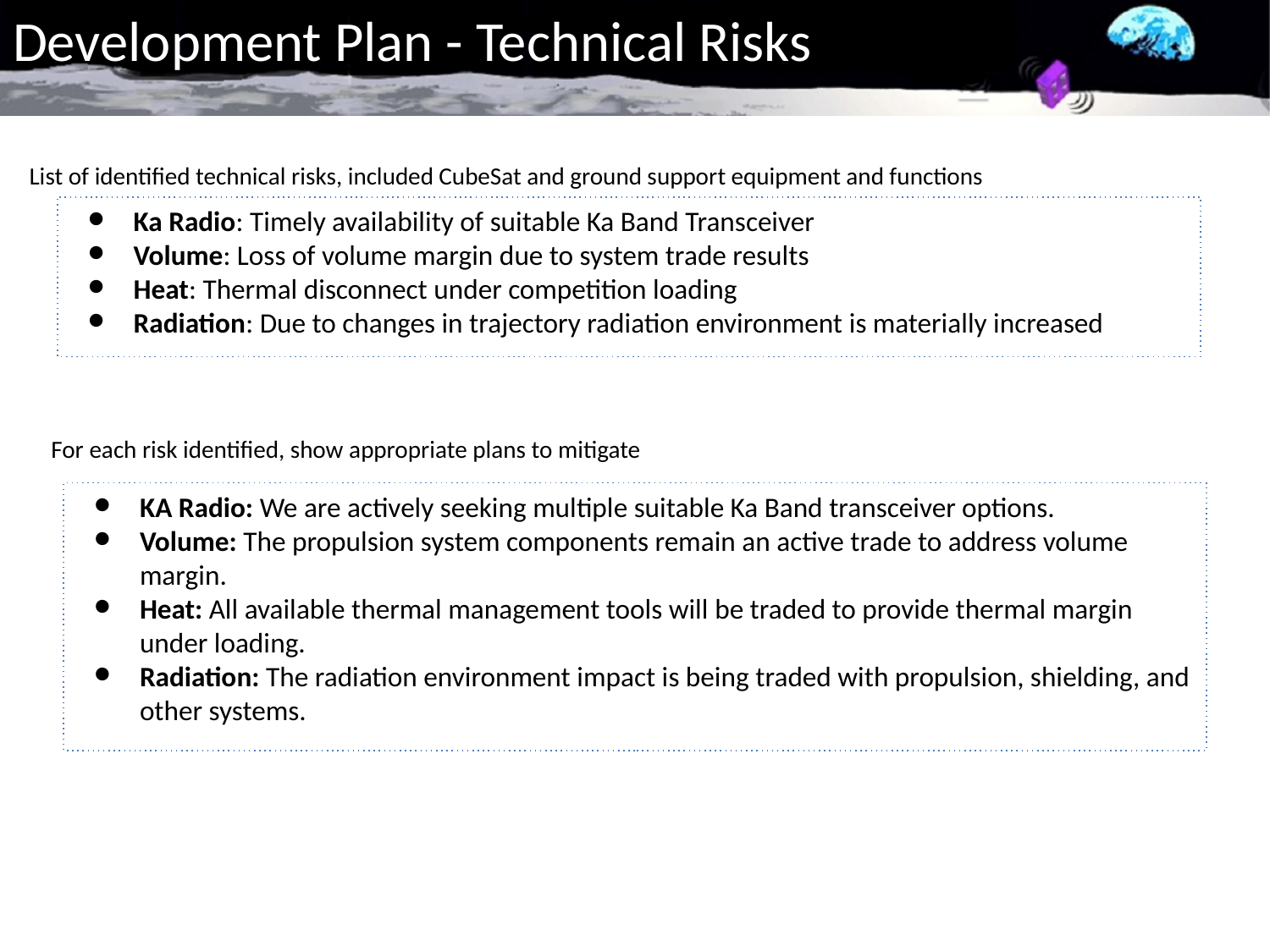

# Development Plan - Technical Risks
List of identified technical risks, included CubeSat and ground support equipment and functions
Ka Radio: Timely availability of suitable Ka Band Transceiver
Volume: Loss of volume margin due to system trade results
Heat: Thermal disconnect under competition loading
Radiation: Due to changes in trajectory radiation environment is materially increased
For each risk identified, show appropriate plans to mitigate
KA Radio: We are actively seeking multiple suitable Ka Band transceiver options.
Volume: The propulsion system components remain an active trade to address volume margin.
Heat: All available thermal management tools will be traded to provide thermal margin under loading.
Radiation: The radiation environment impact is being traded with propulsion, shielding, and other systems.